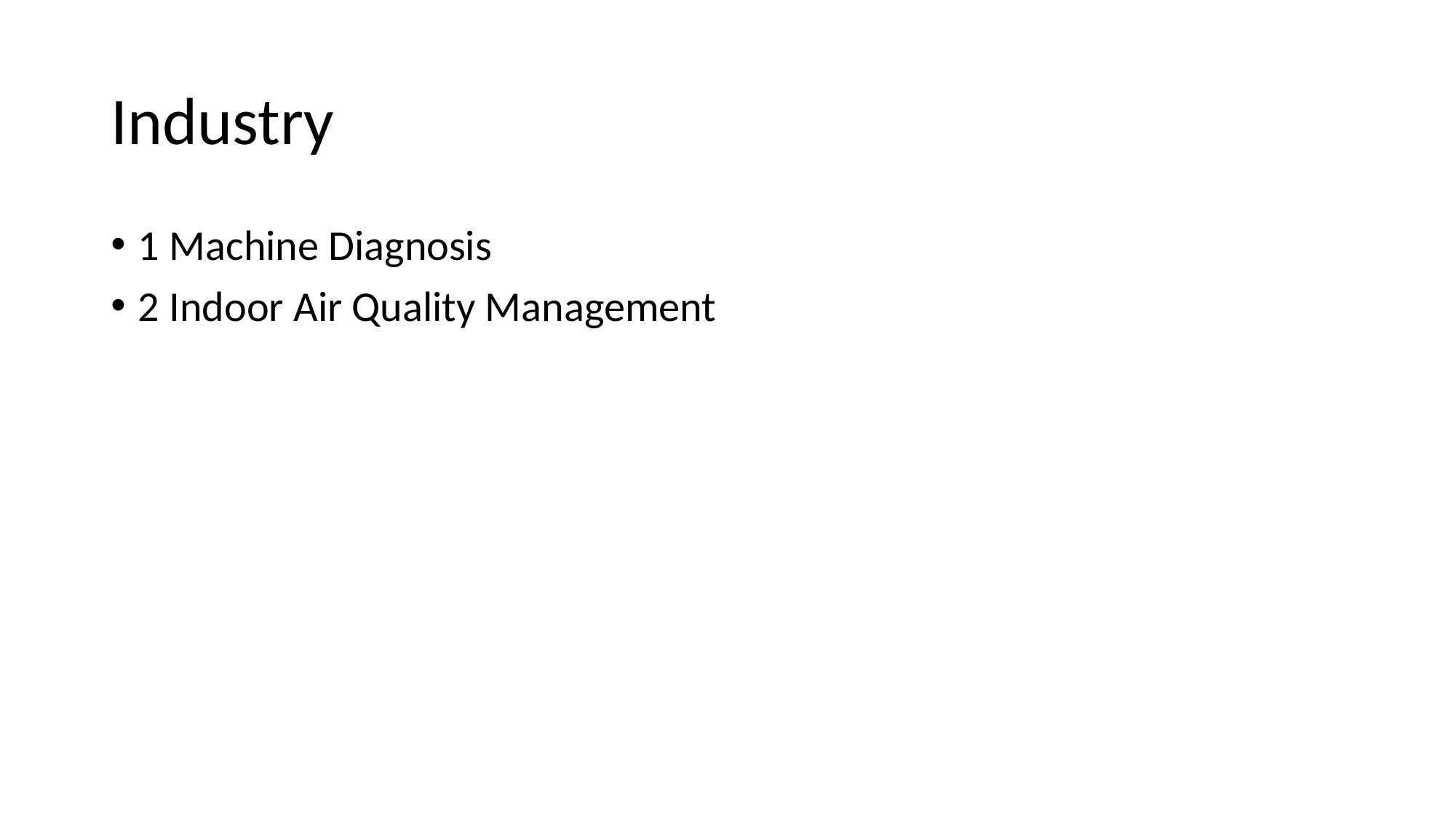

# Industry
1 Machine Diagnosis
2 Indoor Air Quality Management